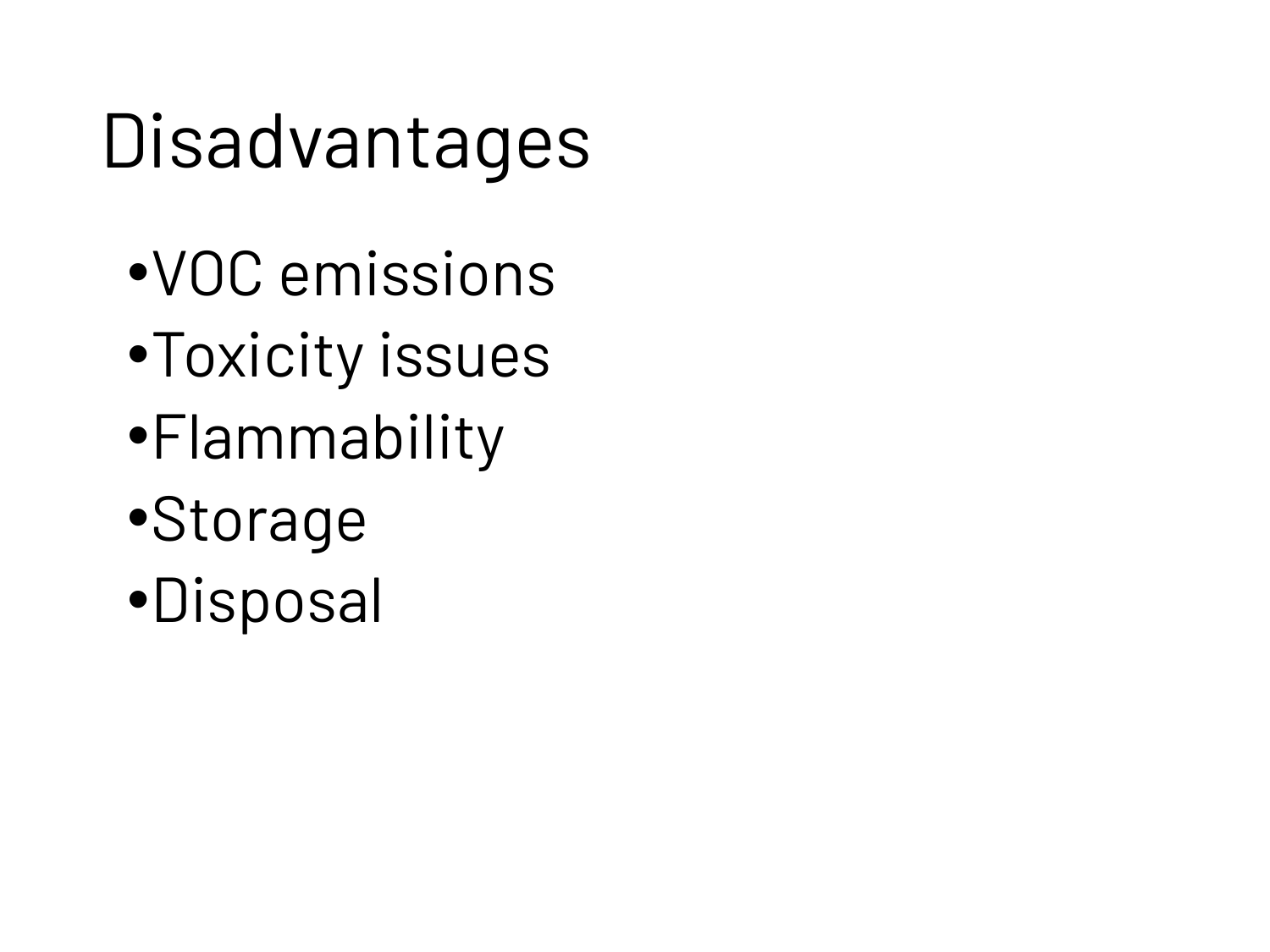

# Disadvantages
VOC emissions
Toxicity issues
Flammability
Storage
Disposal